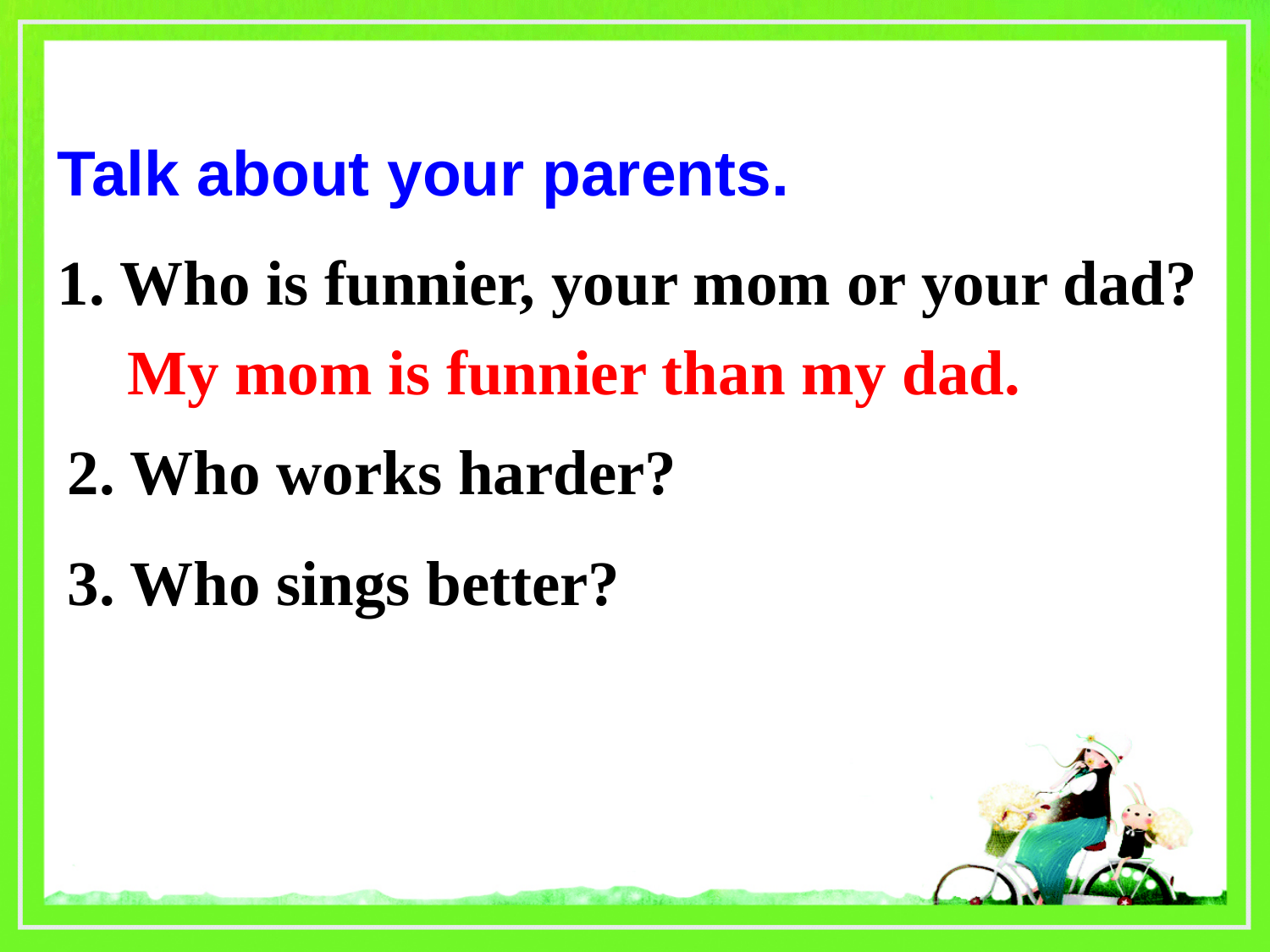

Talk about your parents.
1. Who is funnier, your mom or your dad?
My mom is funnier than my dad.
2. Who works harder?
3. Who sings better?